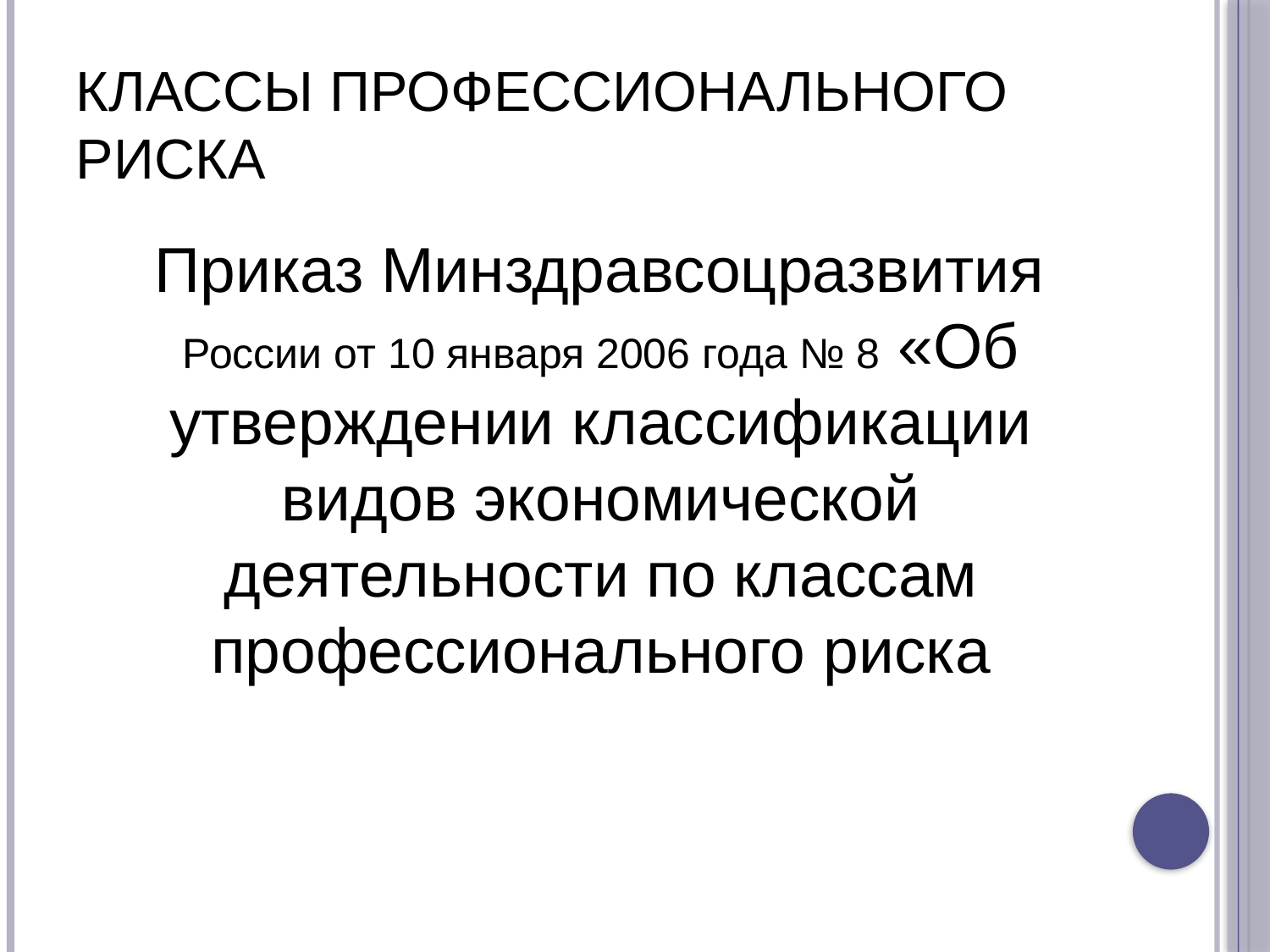

# Классы профессионального риска
   Приказ Минздравсоцразвития России от 10 января 2006 года № 8 «Об утверждении классификации видов экономической деятельности по классам профессионального риска